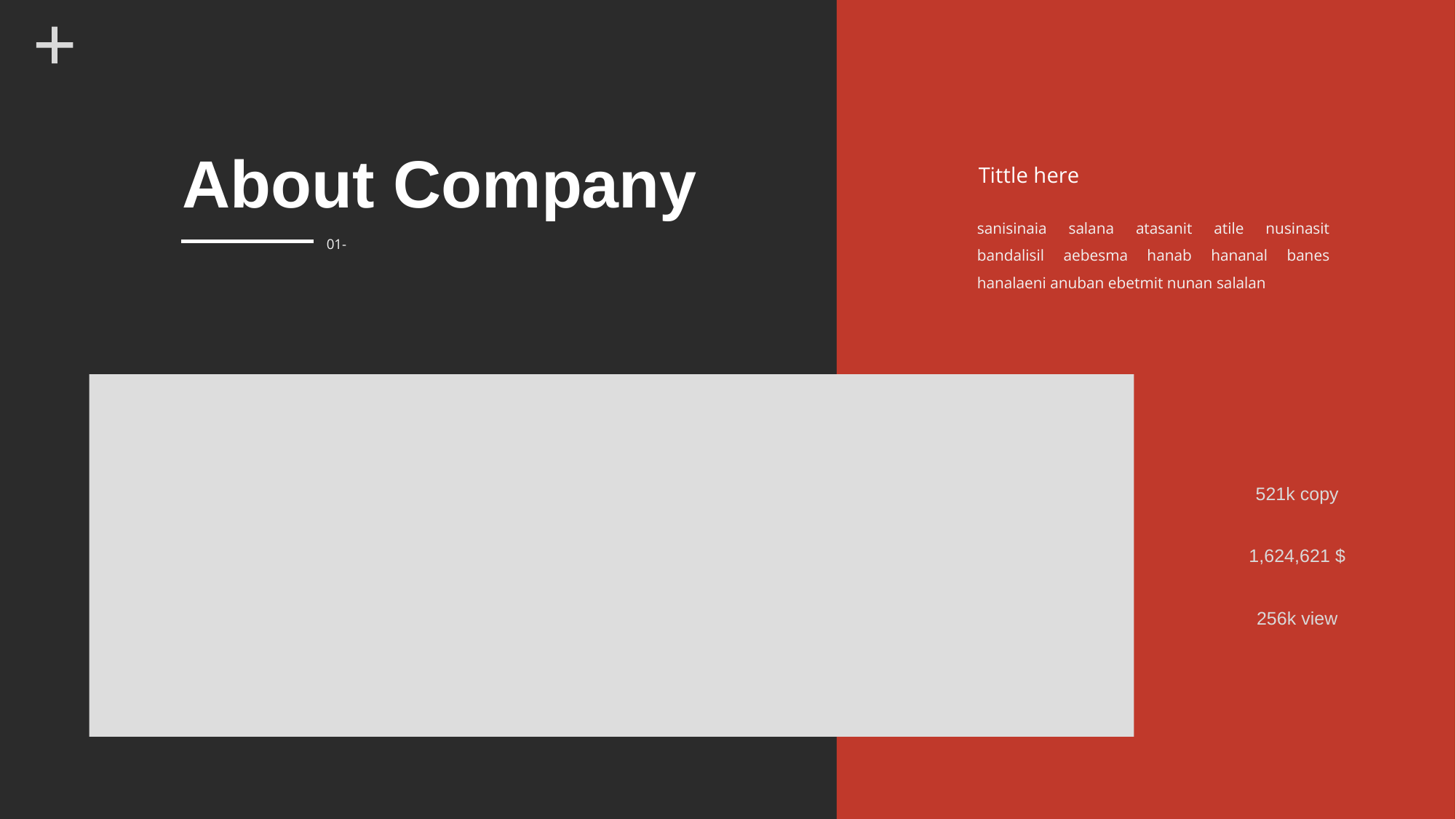

About Company
01-
Tittle here
sanisinaia salana atasanit atile nusinasit bandalisil aebesma hanab hananal banes hanalaeni anuban ebetmit nunan salalan
521k copy
1,624,621 $
256k view